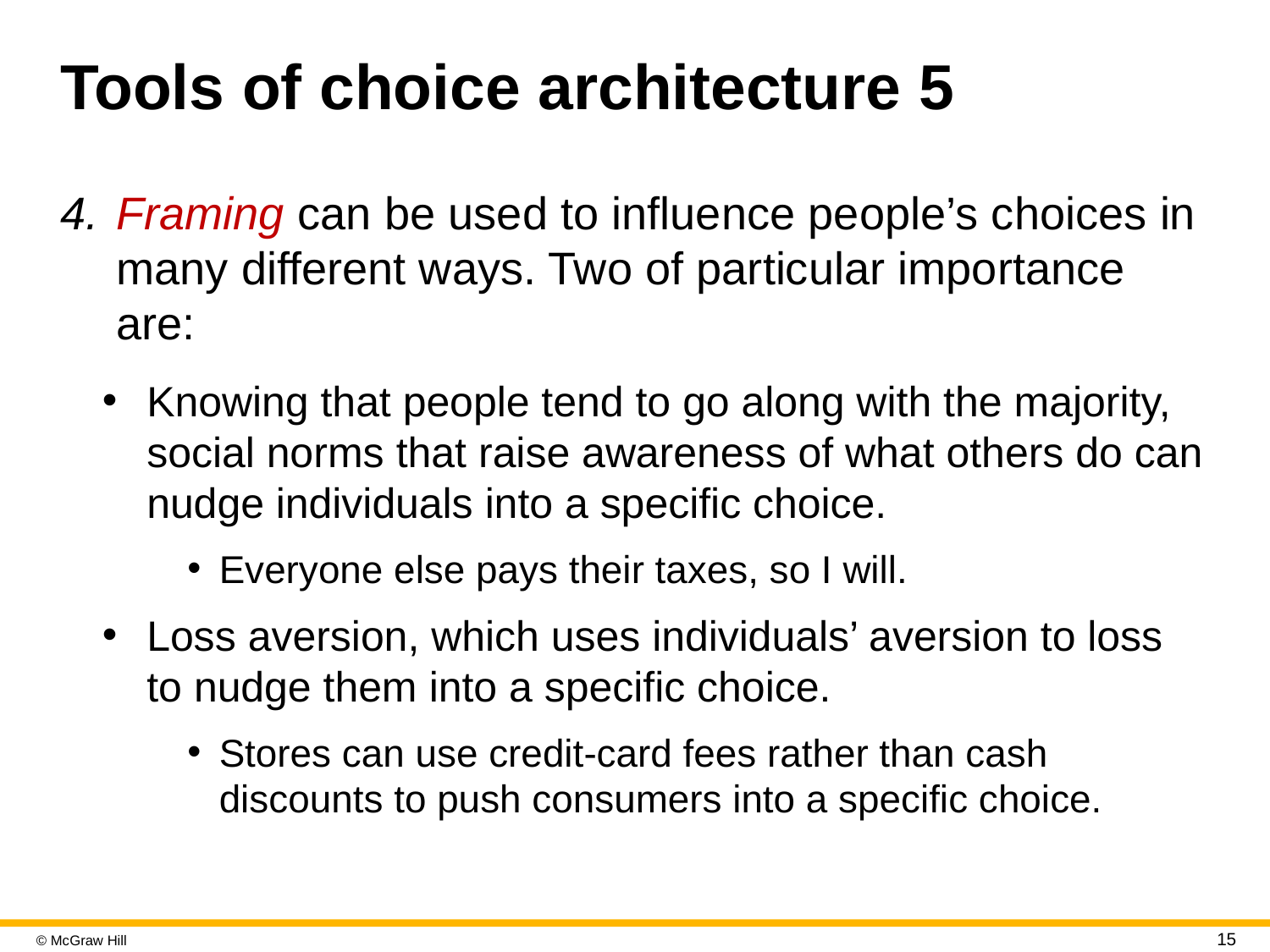

# Tools of choice architecture 5
Framing can be used to influence people’s choices in many different ways. Two of particular importance are:
Knowing that people tend to go along with the majority, social norms that raise awareness of what others do can nudge individuals into a specific choice.
Everyone else pays their taxes, so I will.
Loss aversion, which uses individuals’ aversion to loss to nudge them into a specific choice.
Stores can use credit-card fees rather than cash discounts to push consumers into a specific choice.